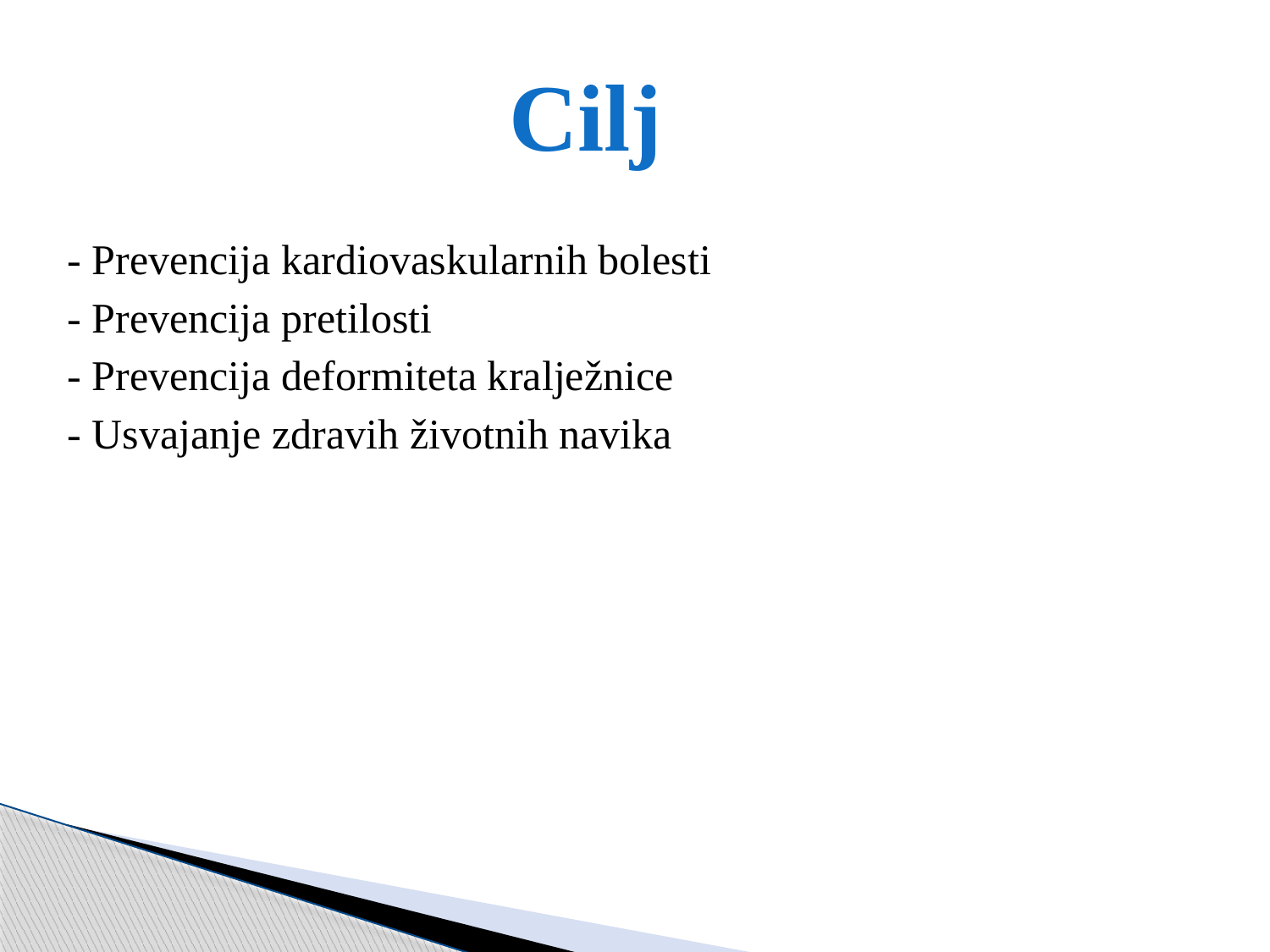

Cilj

- Prevencija kardiovaskularnih bolesti
- Prevencija pretilosti
- Prevencija deformiteta kralježnice
- Usvajanje zdravih životnih navika